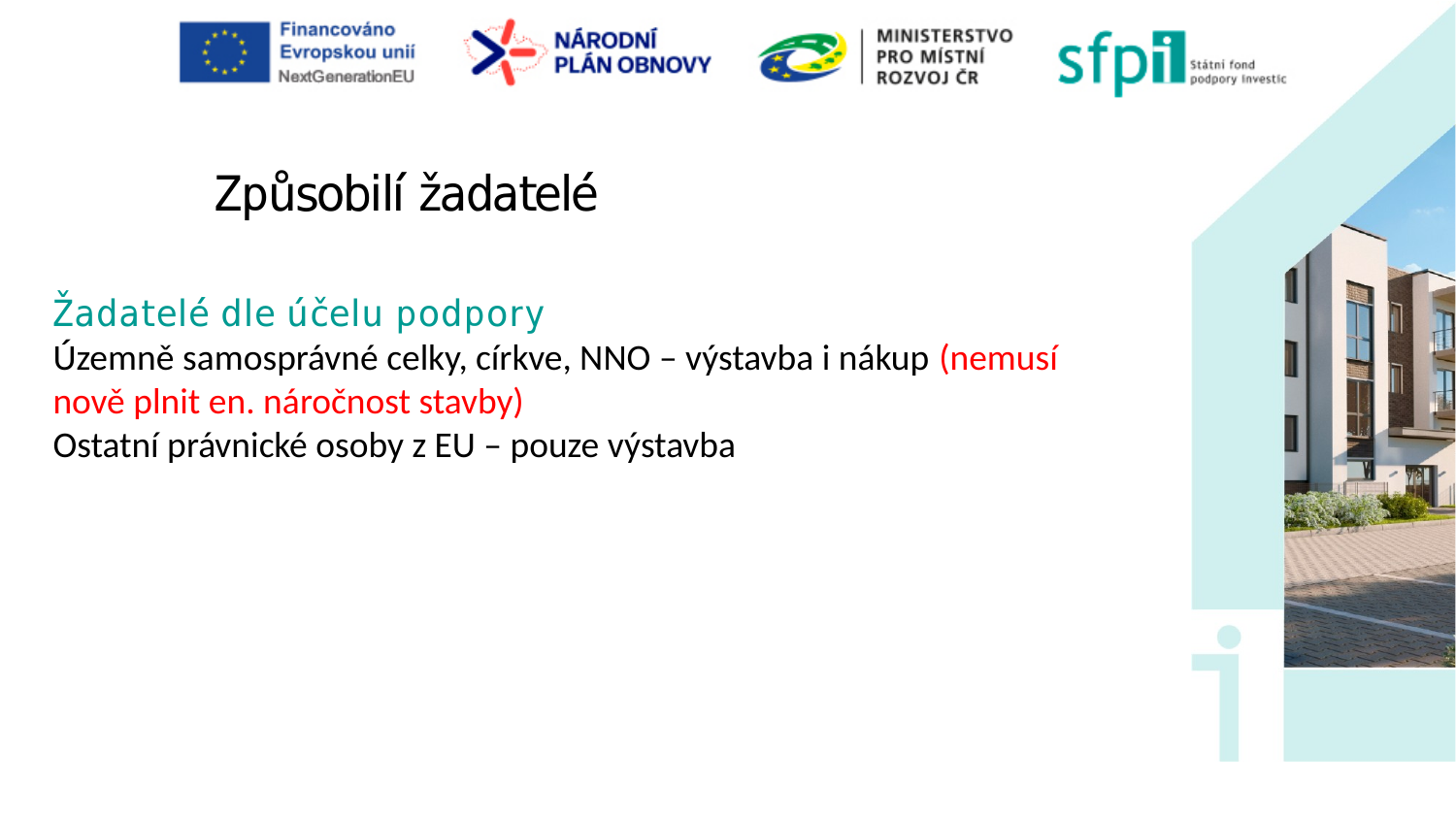

# Způsobilí žadatelé

Žadatelé dle účelu podpory
Územně samosprávné celky, církve, NNO – výstavba i nákup (nemusí nově plnit en. náročnost stavby)
Ostatní právnické osoby z EU – pouze výstavba